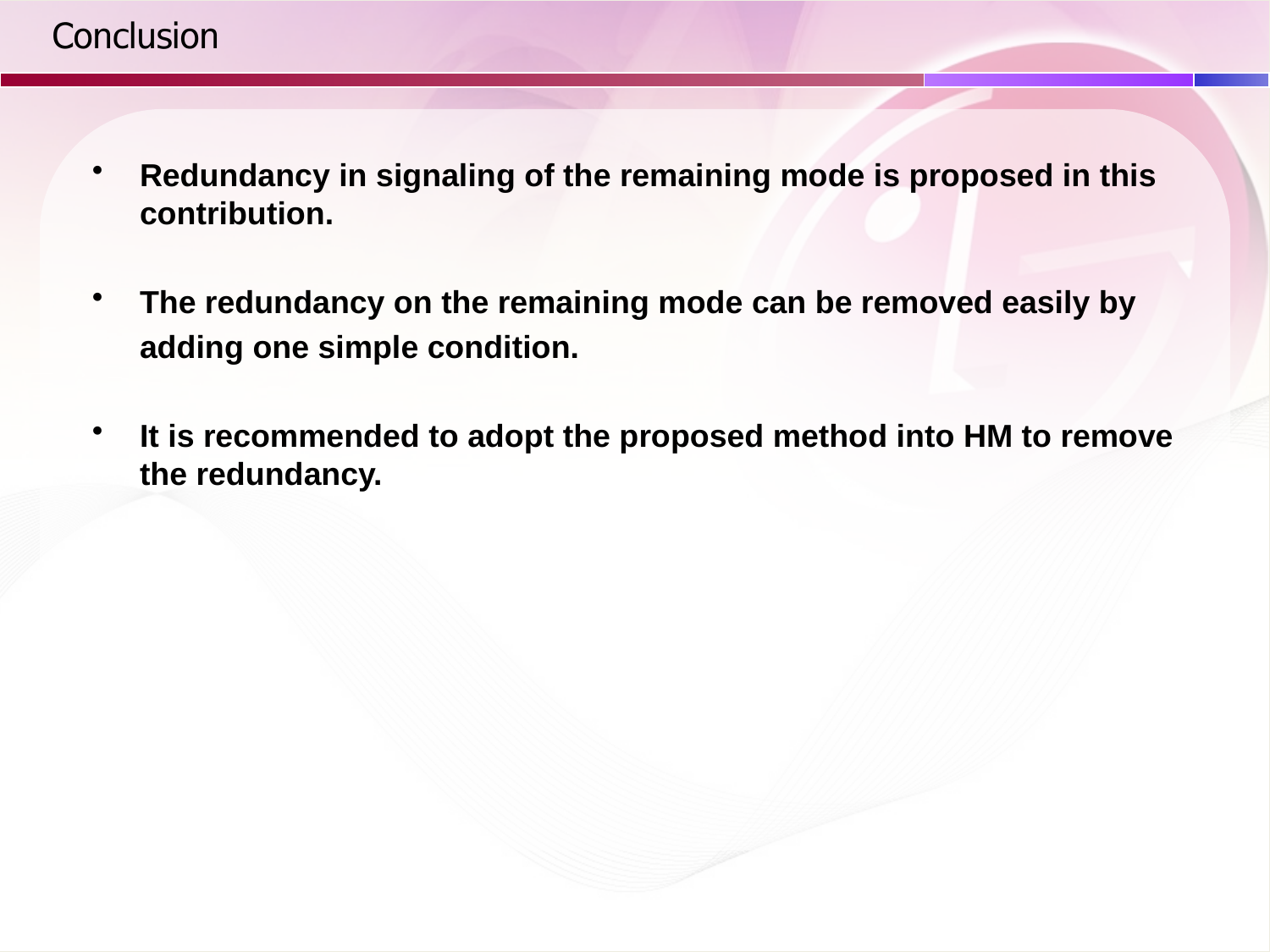

# Conclusion
Redundancy in signaling of the remaining mode is proposed in this contribution.

The redundancy on the remaining mode can be removed easily by
	adding one simple condition.

It is recommended to adopt the proposed method into HM to remove the redundancy.